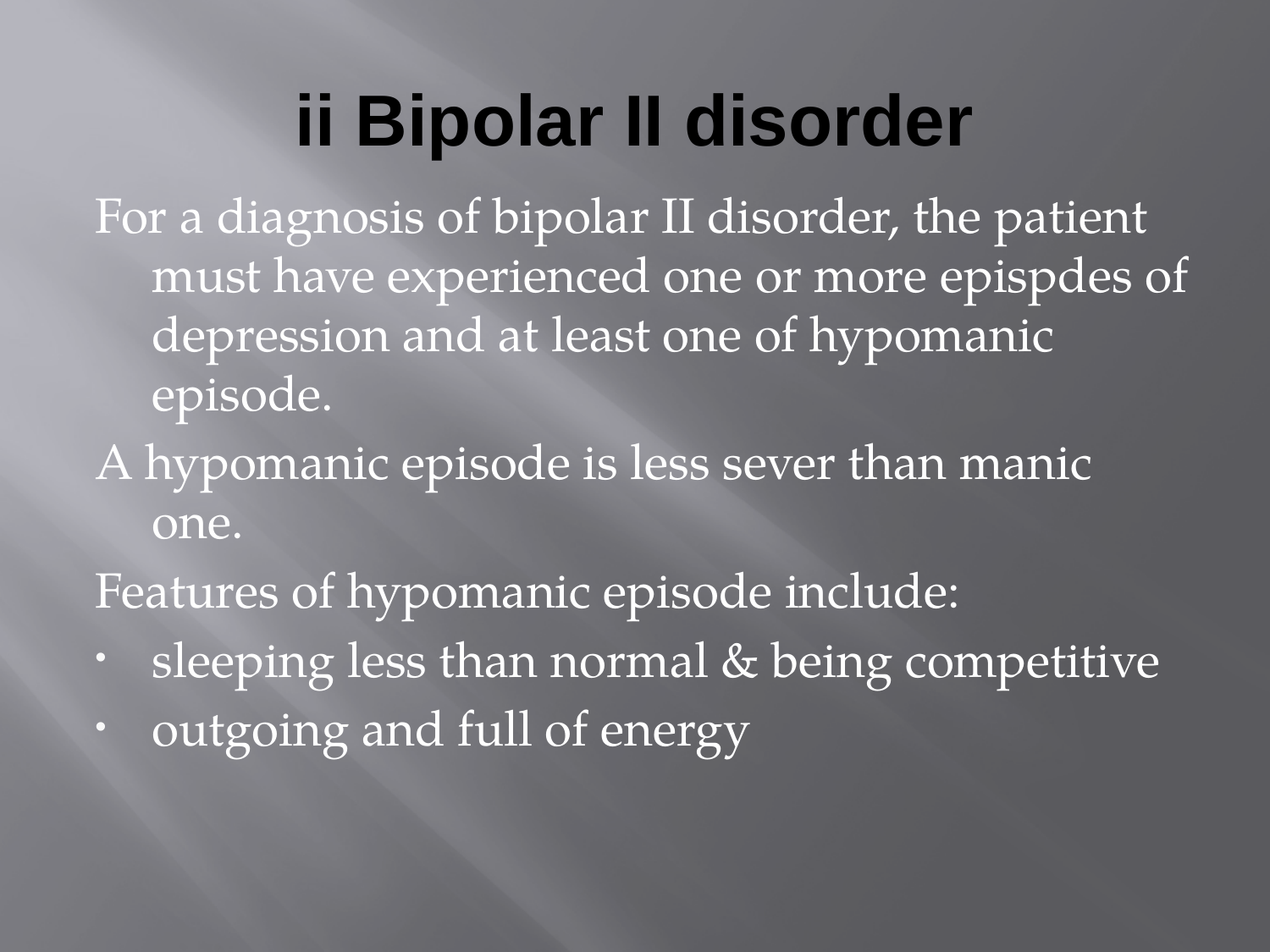

# ii Bipolar II disorder
For a diagnosis of bipolar II disorder, the patient must have experienced one or more epispdes of depression and at least one of hypomanic episode.
A hypomanic episode is less sever than manic one.
Features of hypomanic episode include:
sleeping less than normal & being competitive
outgoing and full of energy